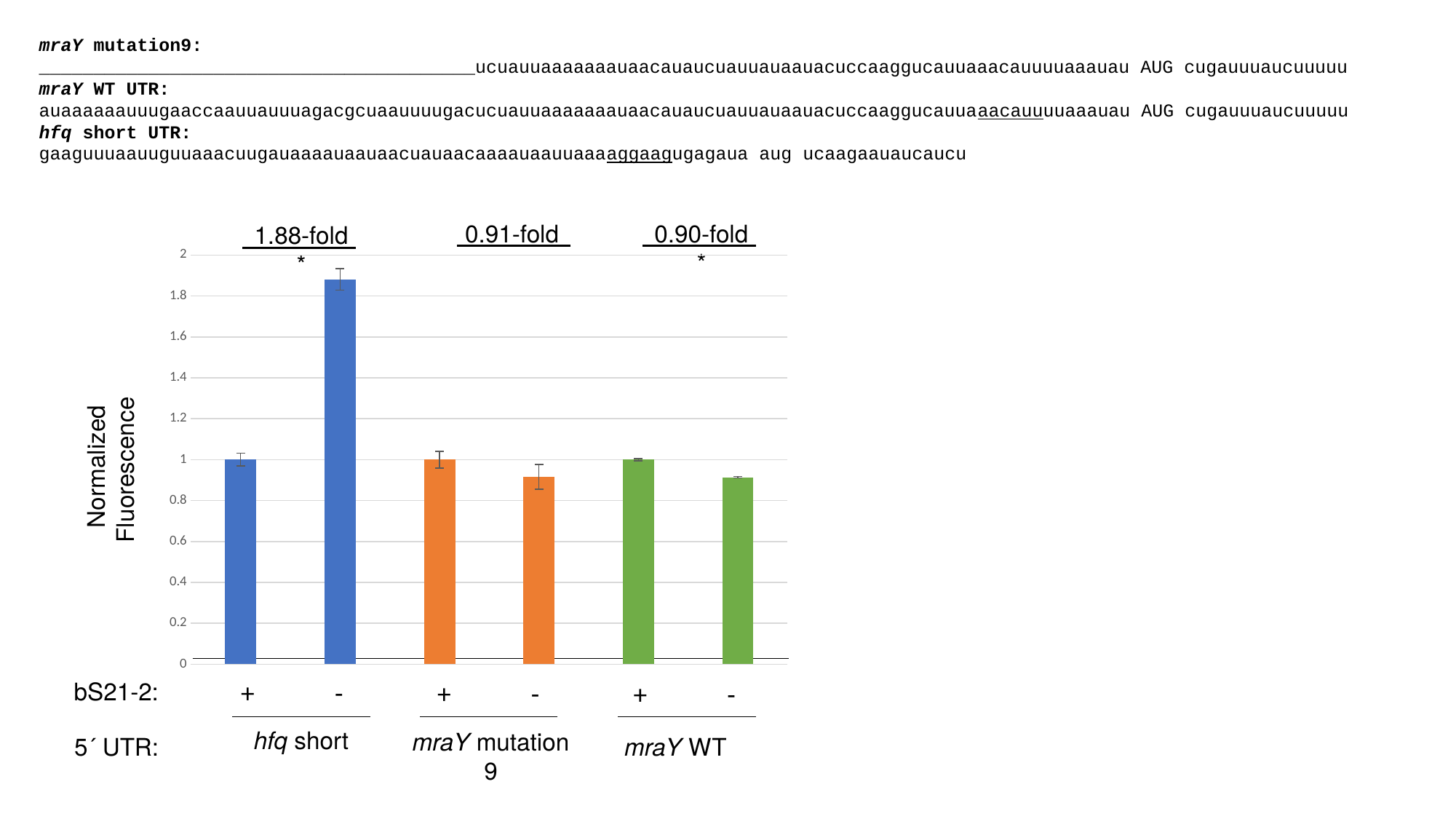

mraY mutation9:
________________________________________ucuauuaaaaaaauaacauaucuauuauaauacuccaaggucauuaaacauuuuaaauau AUG cugauuuaucuuuuu
mraY WT UTR:
auaaaaaauuugaaccaauuauuuagacgcuaauuuugacucuauuaaaaaaauaacauaucuauuauaauacuccaaggucauuaaacauuuuaaauau AUG cugauuuaucuuuuu
hfq short UTR:
gaaguuuaauuguuaaacuugauaaaauaauaacuauaacaaaauaauuaaaaggaagugagaua aug ucaagaauaucaucu

0.91-fold

0.90-fold
*

1.88-fold
*

 Normalized Fluorescence
+             -
+             -
bS21-2:
+             -
5´ UTR:

### Chart

| Category | Averages |
|---|---|
| LVS hfq short | 1.0 |
| ΔrpsU2 hfq short | 1.8820798623063917 |
| LVS mraY mut9 | 0.9999999999999997 |
| ΔrpsU2 mraY mut9 | 0.9163599745884383 |
| LVS mraY WT | 1.0 |
| ∆rpsU2 mraY WT | 0.9136509659170655 |
hfq short
mraY mutation 9
mraY WT